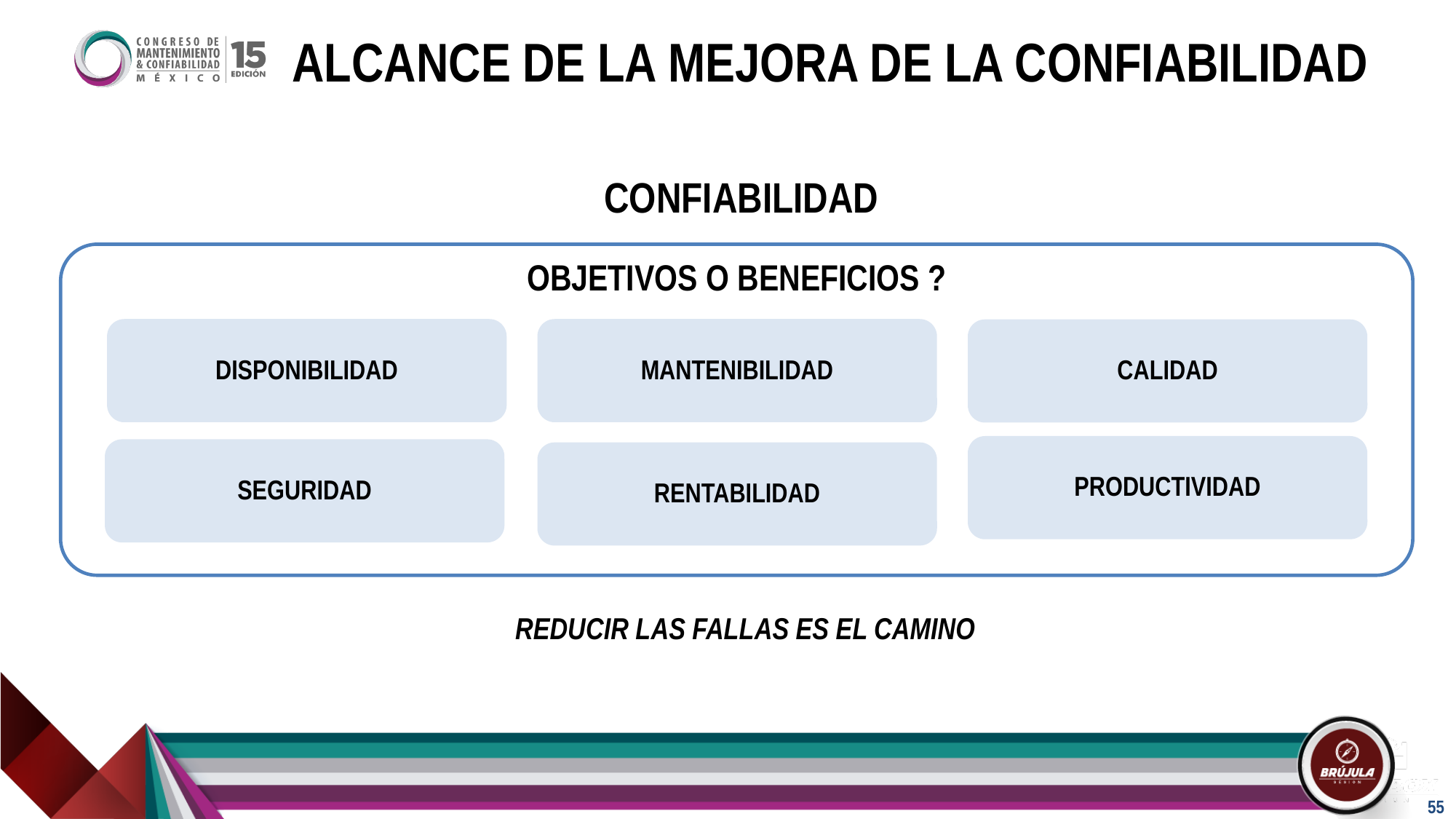

# ALCANCE DE LA MEJORA DE LA CONFIABILIDAD
 CONFIABILIDAD
OBJETIVOS O BENEFICIOS ?
DISPONIBILIDAD
MANTENIBILIDAD
CALIDAD
PRODUCTIVIDAD
SEGURIDAD
RENTABILIDAD
REDUCIR LAS FALLAS ES EL CAMINO
55